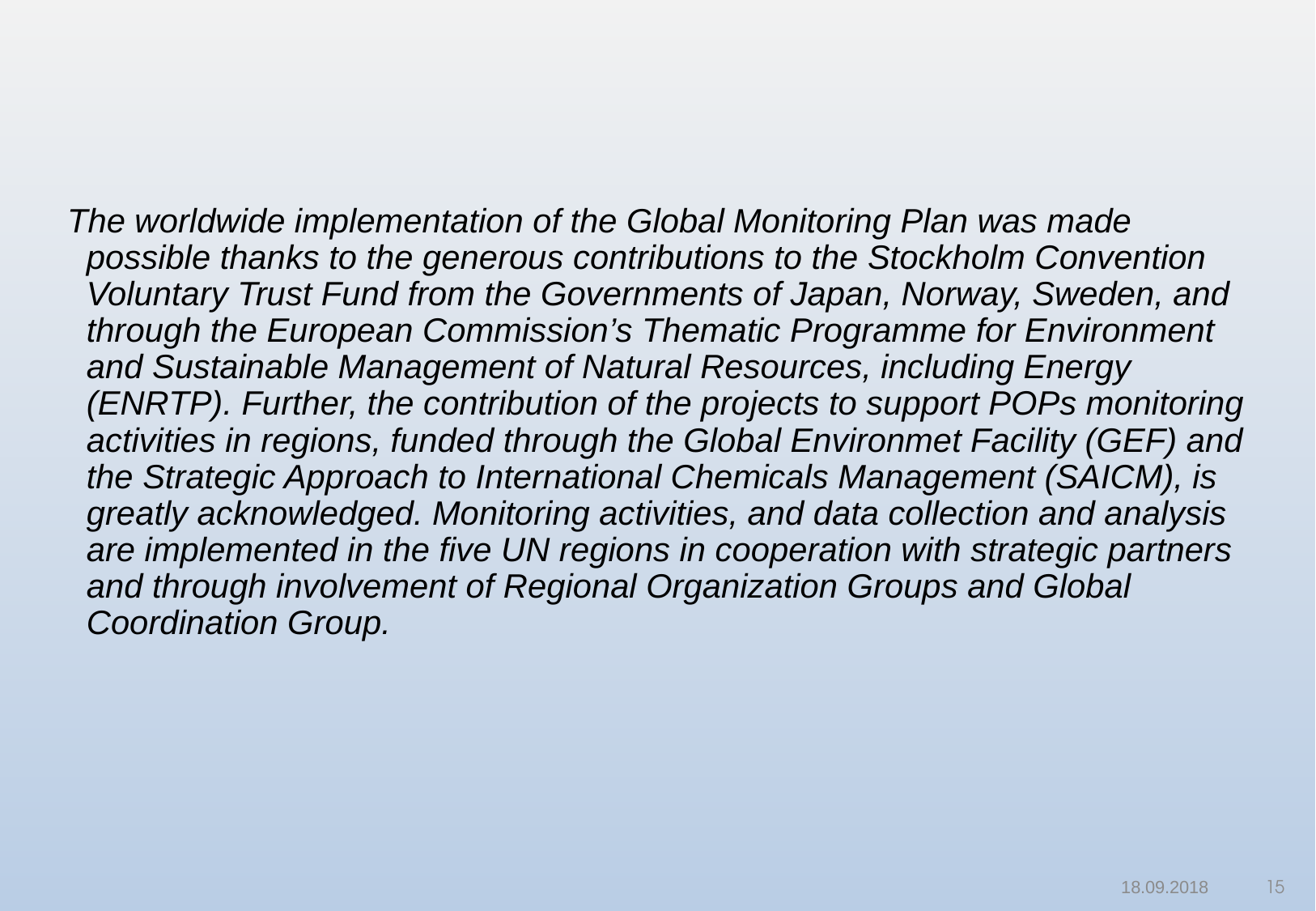

The worldwide implementation of the Global Monitoring Plan was made possible thanks to the generous contributions to the Stockholm Convention Voluntary Trust Fund from the Governments of Japan, Norway, Sweden, and through the European Commission’s Thematic Programme for Environment and Sustainable Management of Natural Resources, including Energy (ENRTP). Further, the contribution of the projects to support POPs monitoring activities in regions, funded through the Global Environmet Facility (GEF) and the Strategic Approach to International Chemicals Management (SAICM), is greatly acknowledged. Monitoring activities, and data collection and analysis are implemented in the five UN regions in cooperation with strategic partners and through involvement of Regional Organization Groups and Global Coordination Group.